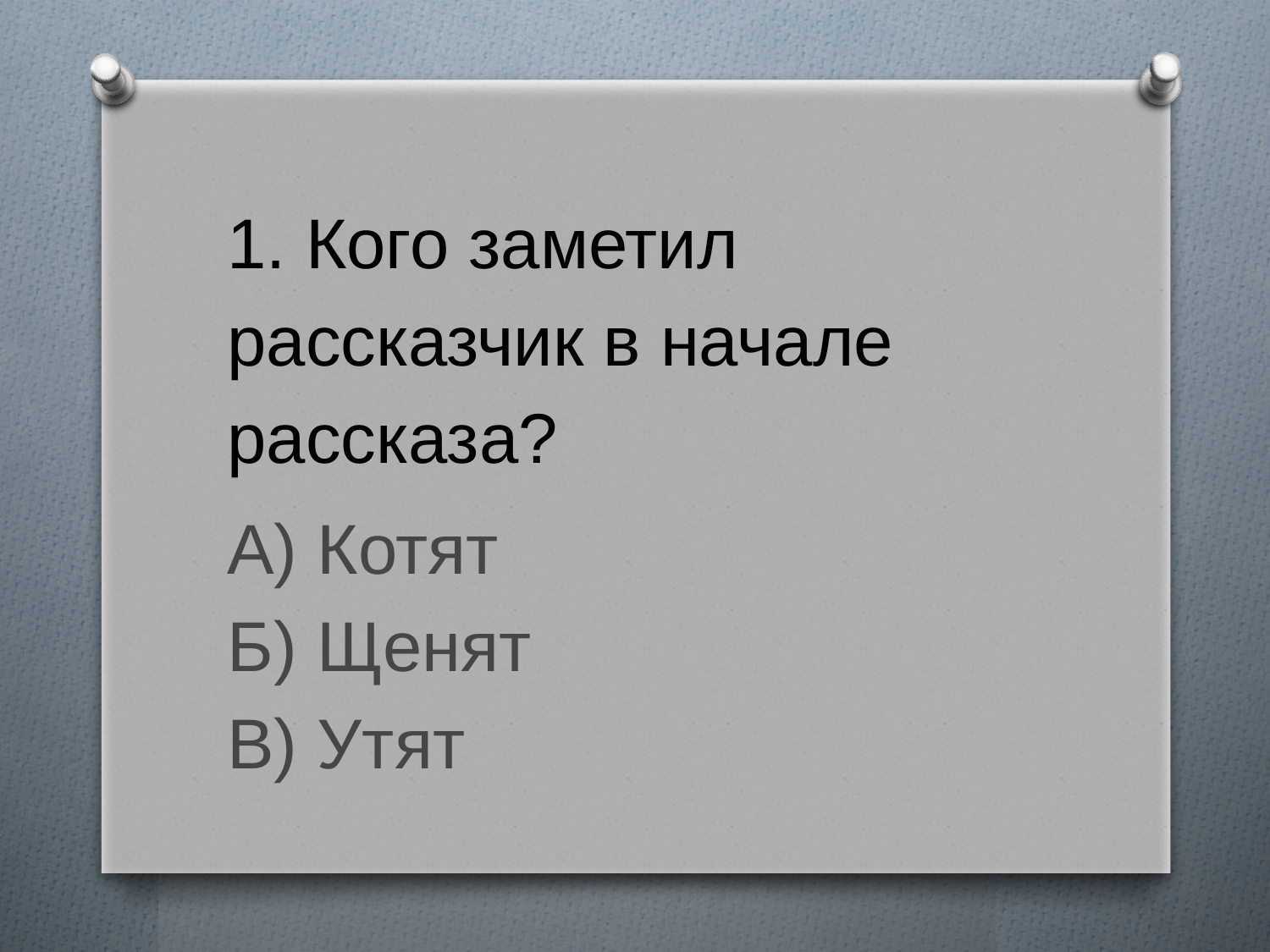

1. Кого заметил рассказчик в начале рассказа?
А) Котят
Б) Щенят
В) Утят